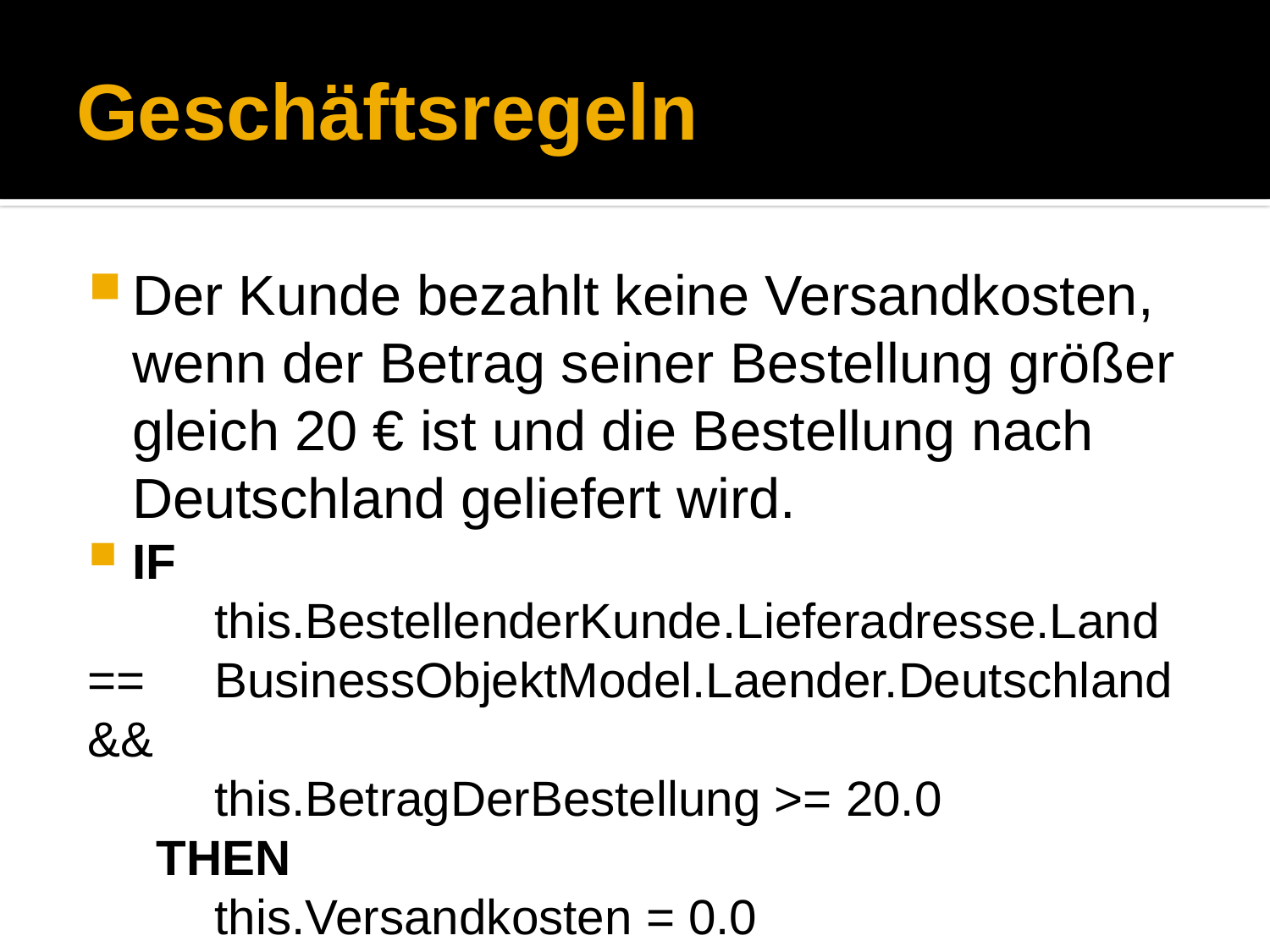

# Geschäftsregeln
Der Kunde bezahlt keine Versandkosten, wenn der Betrag seiner Bestellung größer gleich 20 € ist und die Bestellung nach Deutschland geliefert wird.
IF
	this.BestellenderKunde.Lieferadresse.Land == 	BusinessObjektModel.Laender.Deutschland &&
	this.BetragDerBestellung >= 20.0
     THEN
	this.Versandkosten = 0.0